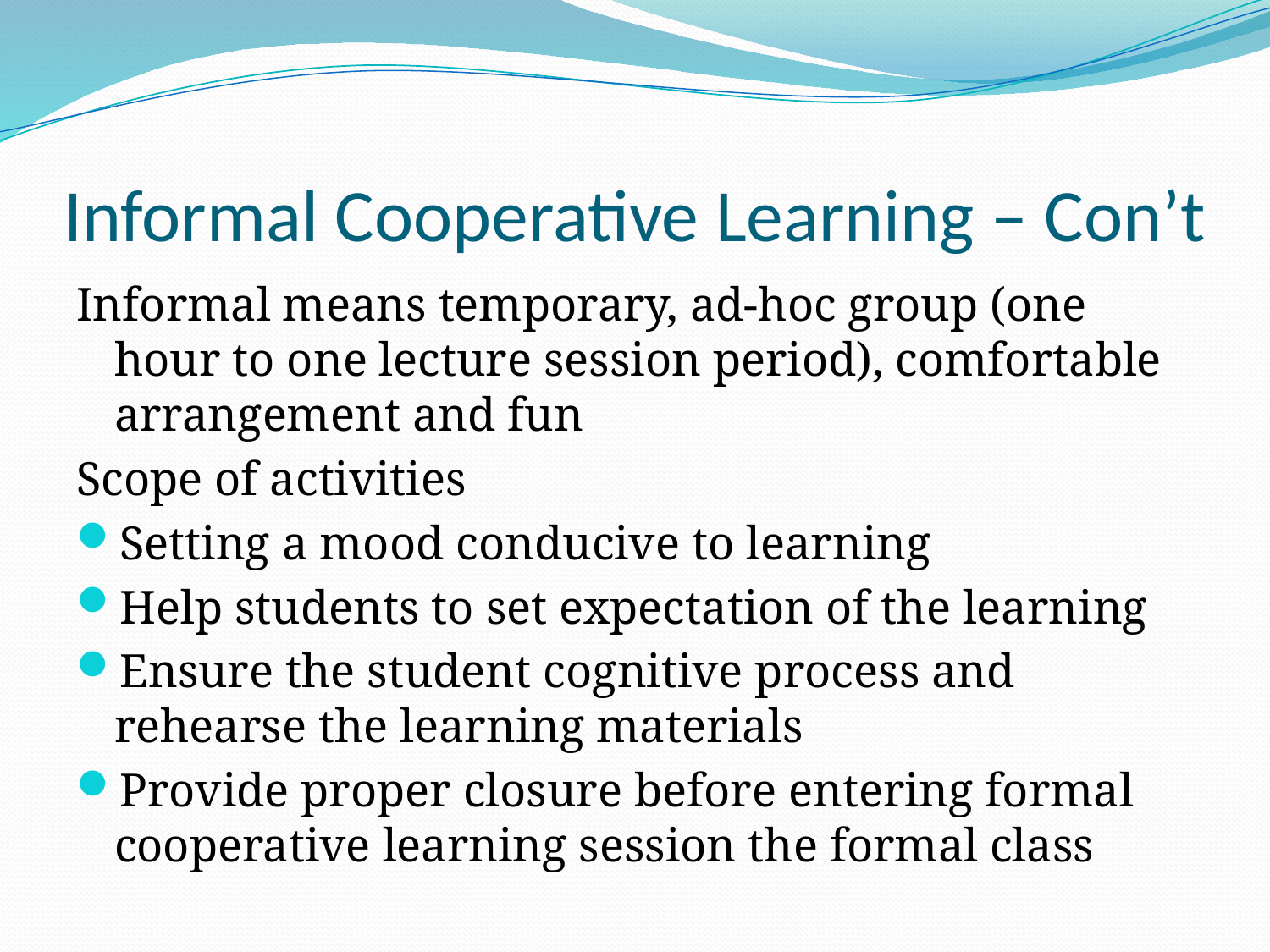

# Informal Cooperative Learning – Con’t
Informal means temporary, ad-hoc group (one hour to one lecture session period), comfortable arrangement and fun
Scope of activities
Setting a mood conducive to learning
Help students to set expectation of the learning
Ensure the student cognitive process and rehearse the learning materials
Provide proper closure before entering formal cooperative learning session the formal class